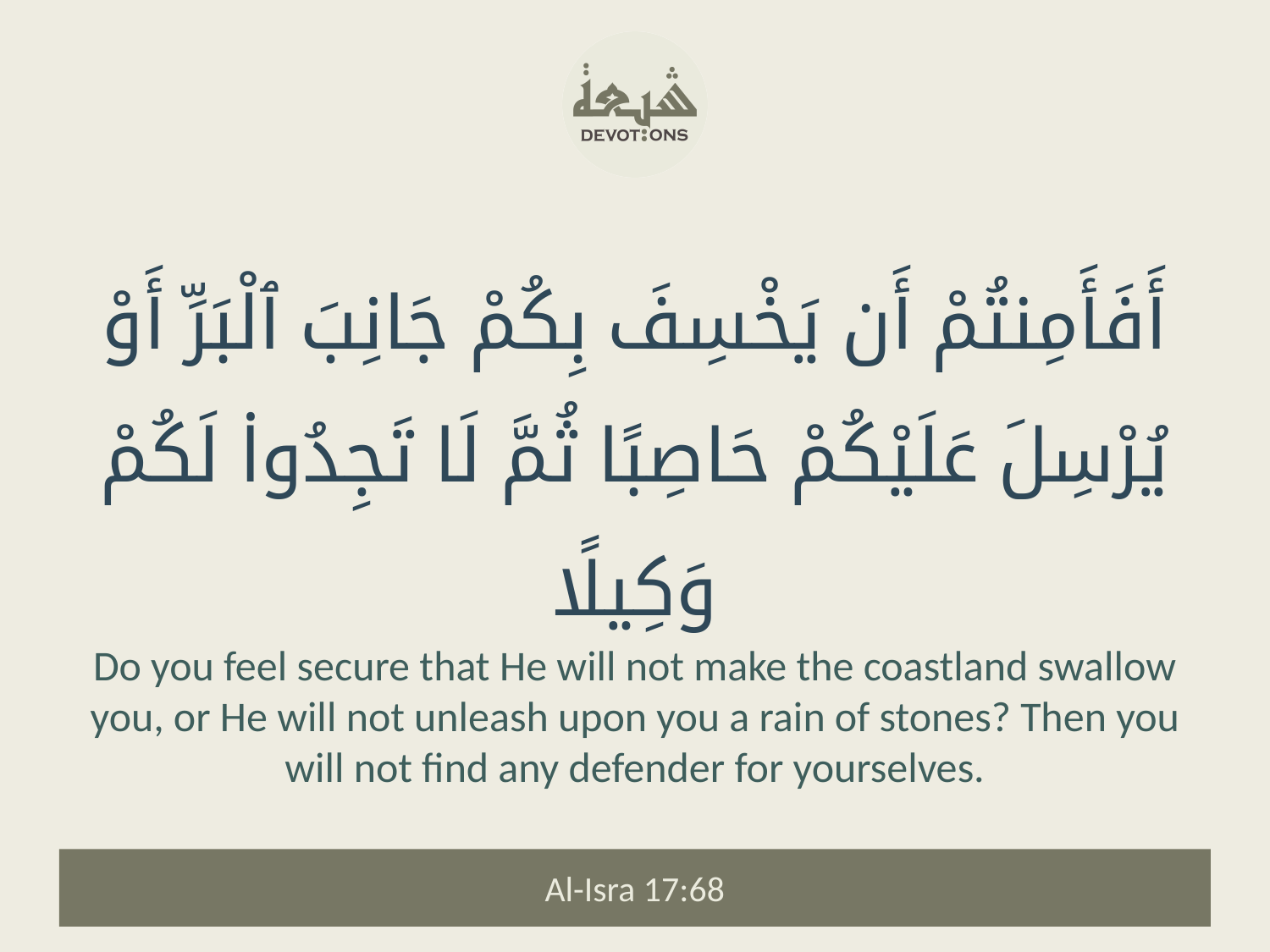

أَفَأَمِنتُمْ أَن يَخْسِفَ بِكُمْ جَانِبَ ٱلْبَرِّ أَوْ يُرْسِلَ عَلَيْكُمْ حَاصِبًا ثُمَّ لَا تَجِدُوا۟ لَكُمْ وَكِيلًا
Do you feel secure that He will not make the coastland swallow you, or He will not unleash upon you a rain of stones? Then you will not find any defender for yourselves.
Al-Isra 17:68